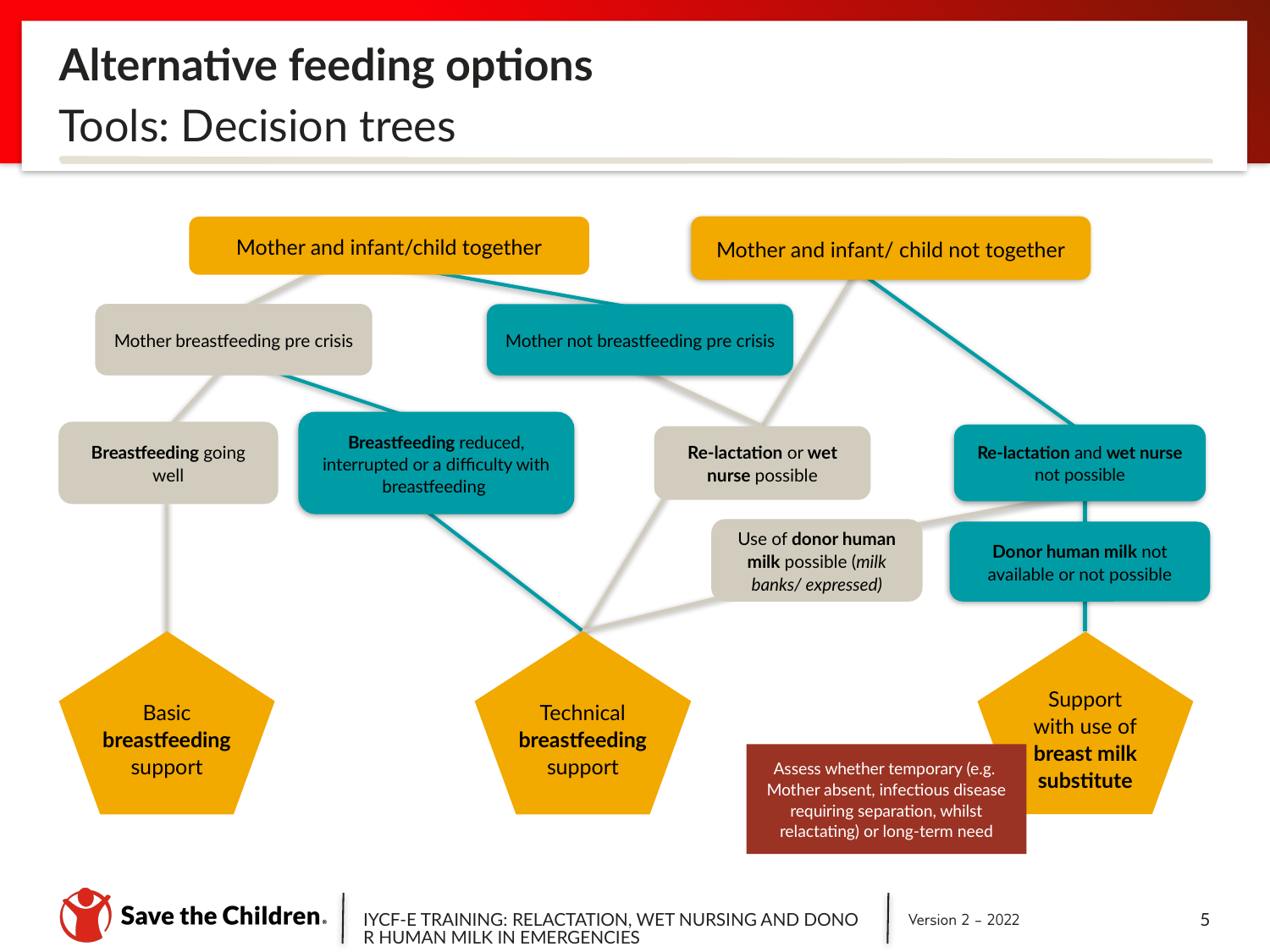

# Alternative feeding options
Tools: Decision trees
Mother and infant/child together
Mother and infant/ child not together
Mother breastfeeding pre crisis
Mother not breastfeeding pre crisis
Breastfeeding reduced, interrupted or a difficulty with breastfeeding
Breastfeeding going well
Re-lactation and wet nurse not possible
Re-lactation or wet nurse possible
Use of donor human milk possible (milk banks/ expressed)
Donor human milk not available or not possible
Basic breastfeeding support
Technical breastfeeding support
Support with use of breast milk substitute
Assess whether temporary (e.g.  Mother absent, infectious disease requiring separation, whilst relactating) or long-term need
IYCF-E TRAINING: RELACTATION, WET NURSING AND DONOR HUMAN MILK IN EMERGENCIES
Version 2 – 2022
5